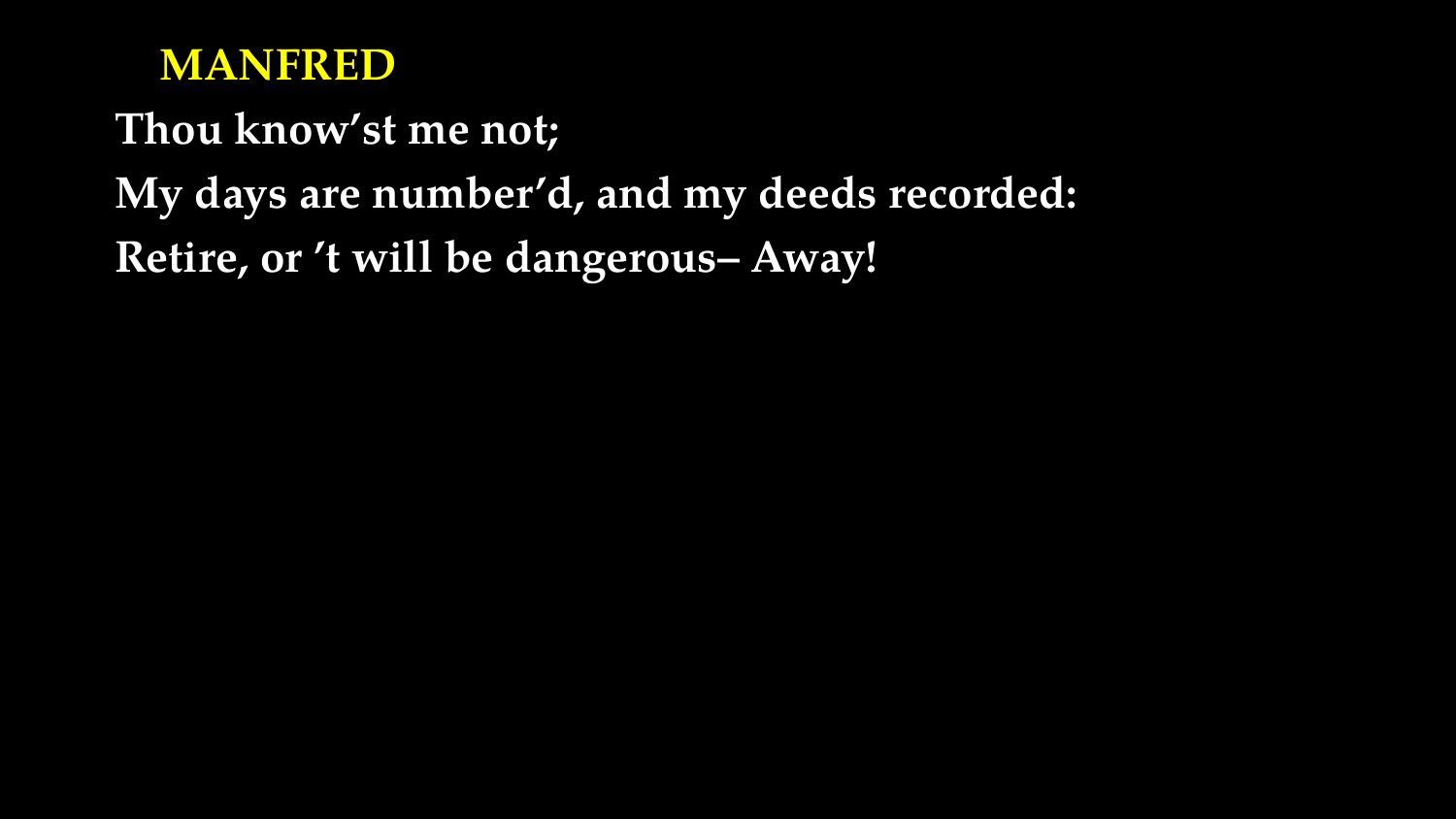

# Manfred Thou know’st me not; My days are number’d, and my deeds recorded: Retire, or ’t will be dangerous– Away!